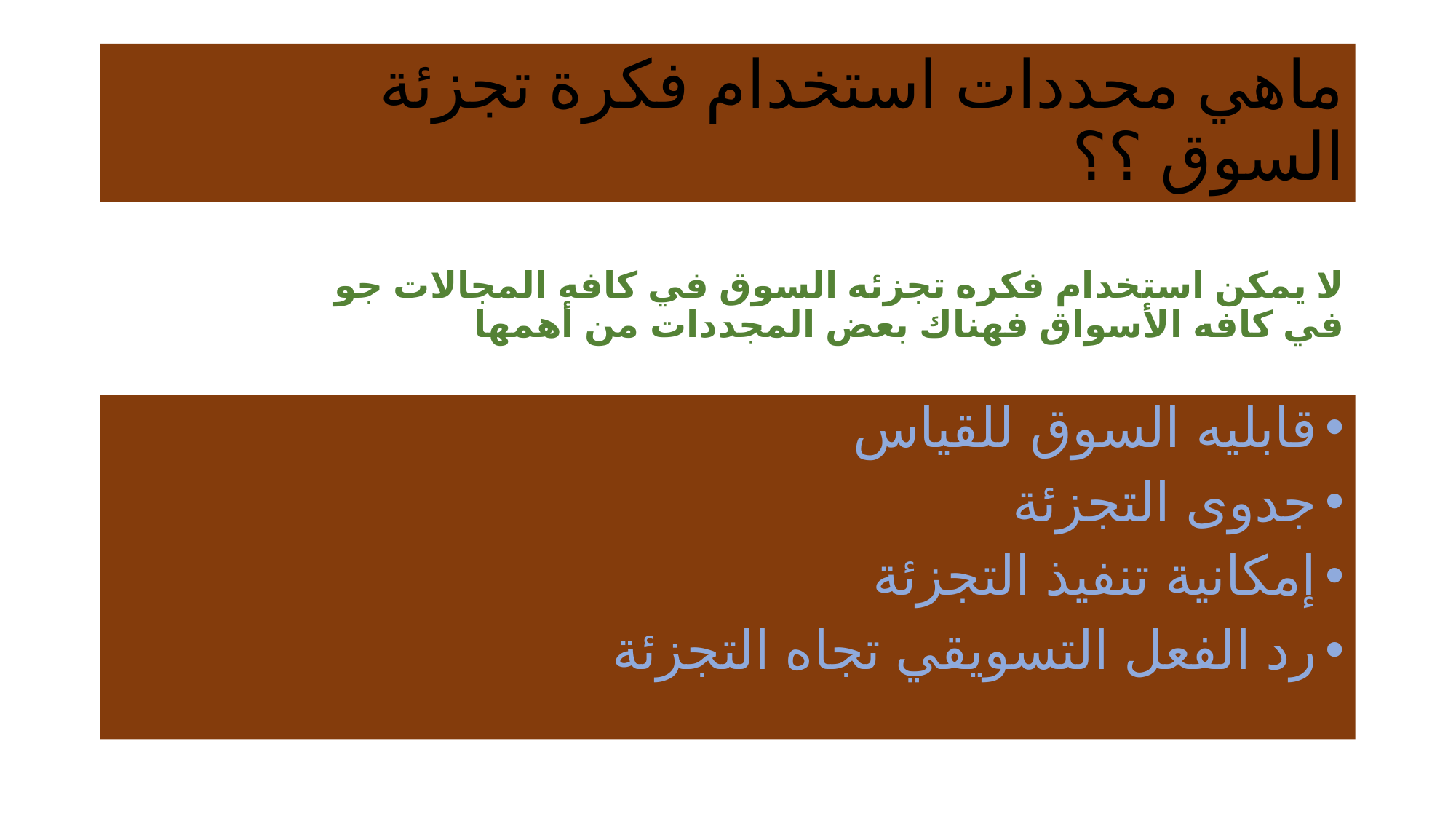

# ماهي محددات استخدام فكرة تجزئة السوق ؟؟
لا يمكن استخدام فكره تجزئه السوق في كافه المجالات جو في كافه الأسواق فهناك بعض المجددات من أهمها
قابليه السوق للقياس
جدوى التجزئة
إمكانية تنفيذ التجزئة
رد الفعل التسويقي تجاه التجزئة